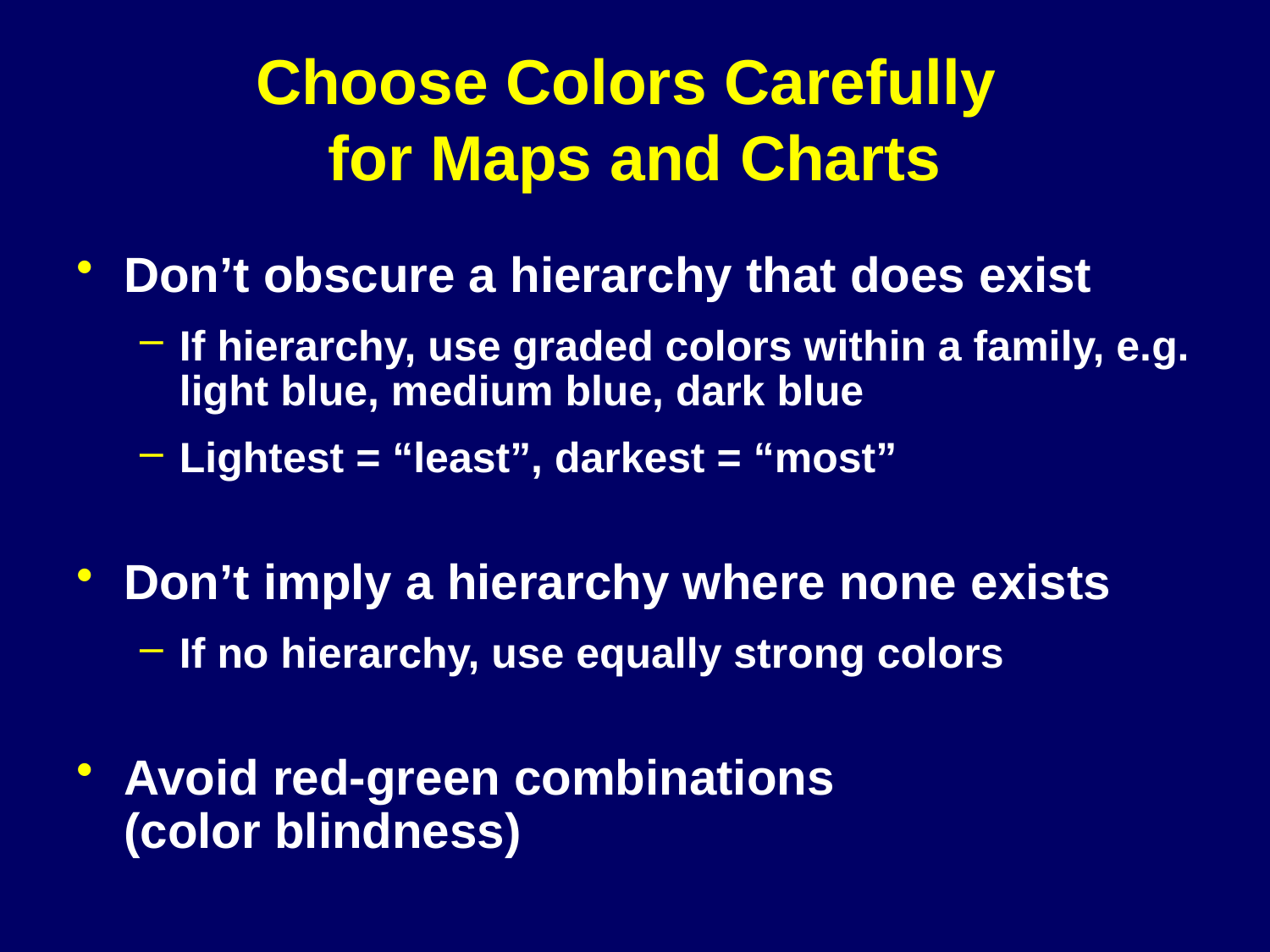

# Choose Colors Carefully for Maps and Charts
Don’t obscure a hierarchy that does exist
If hierarchy, use graded colors within a family, e.g. light blue, medium blue, dark blue
Lightest = “least”, darkest = “most”

Don’t imply a hierarchy where none exists
If no hierarchy, use equally strong colors

Avoid red-green combinations
(color blindness)